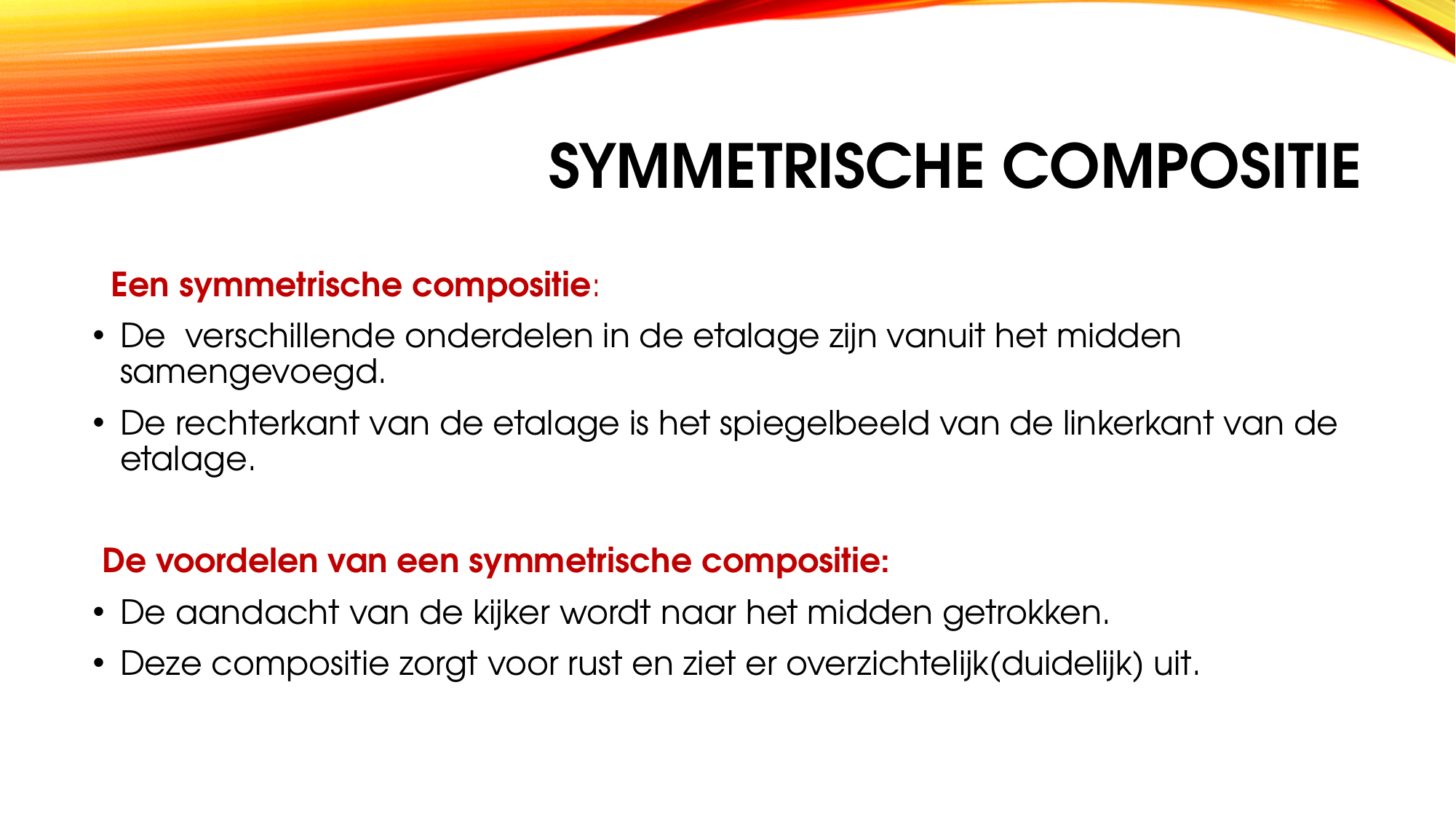

# symmetrische compositie
  Een symmetrische compositie:
De  verschillende onderdelen in de etalage zijn vanuit het midden samengevoegd.
De rechterkant van de etalage is het spiegelbeeld van de linkerkant van de etalage.

 De voordelen van een symmetrische compositie:
De aandacht van de kijker wordt naar het midden getrokken.
Deze compositie zorgt voor rust en ziet er overzichtelijk(duidelijk) uit.